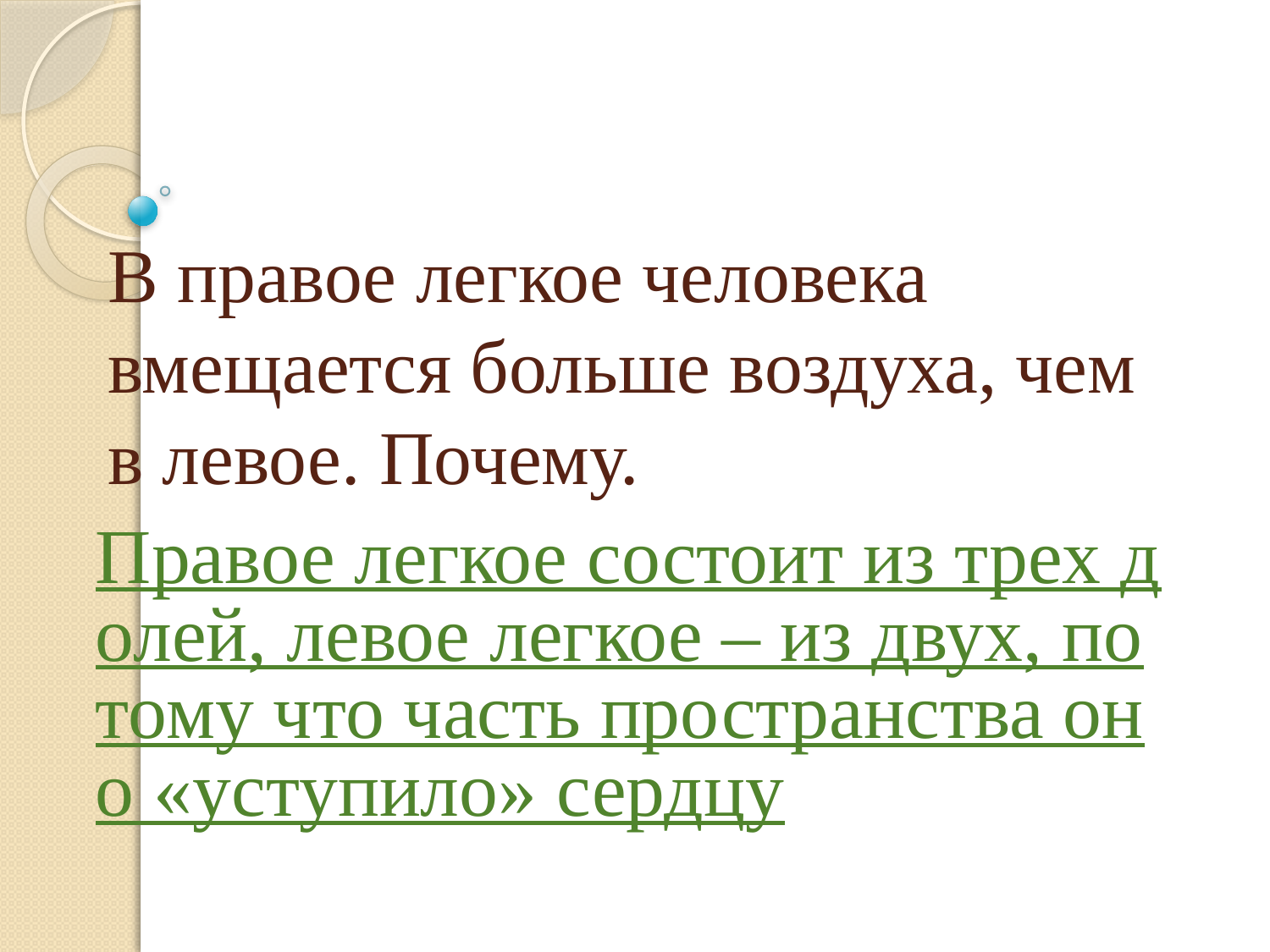

# В правое легкое человека вмещается больше воздуха, чем в левое. Почему.
Правое легкое состоит из трех долей, левое легкое – из двух, потому что часть пространства оно «уступило» сердцу